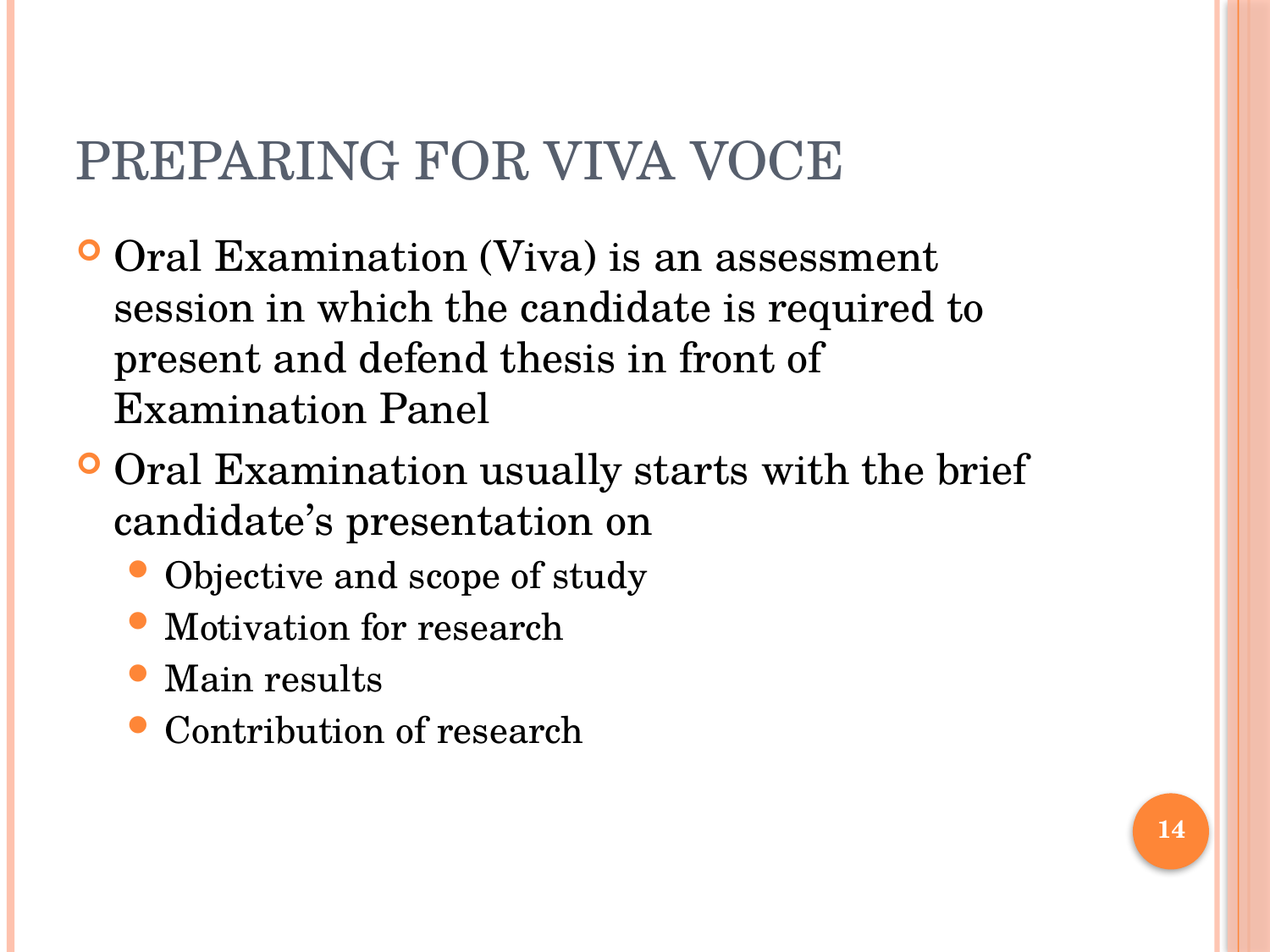

# PREPARING FOR VIVA VOCE
Oral Examination (Viva) is an assessment session in which the candidate is required to present and defend thesis in front of Examination Panel
Oral Examination usually starts with the brief candidate’s presentation on
Objective and scope of study
Motivation for research
Main results
Contribution of research

14